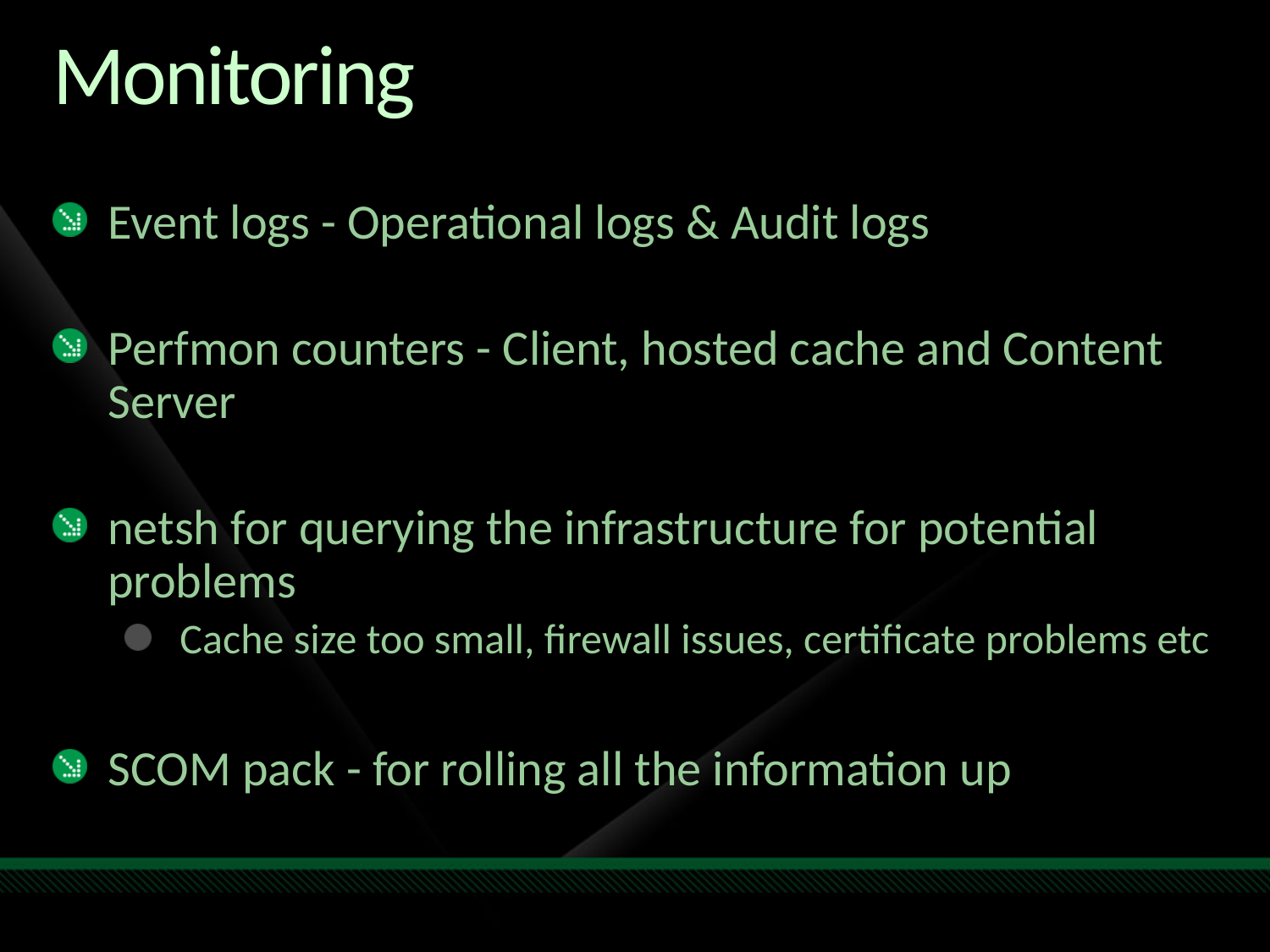

# Monitoring
Event logs - Operational logs & Audit logs

Perfmon counters - Client, hosted cache and Content Server

netsh for querying the infrastructure for potential problems
Cache size too small, firewall issues, certificate problems etc

SCOM pack - for rolling all the information up